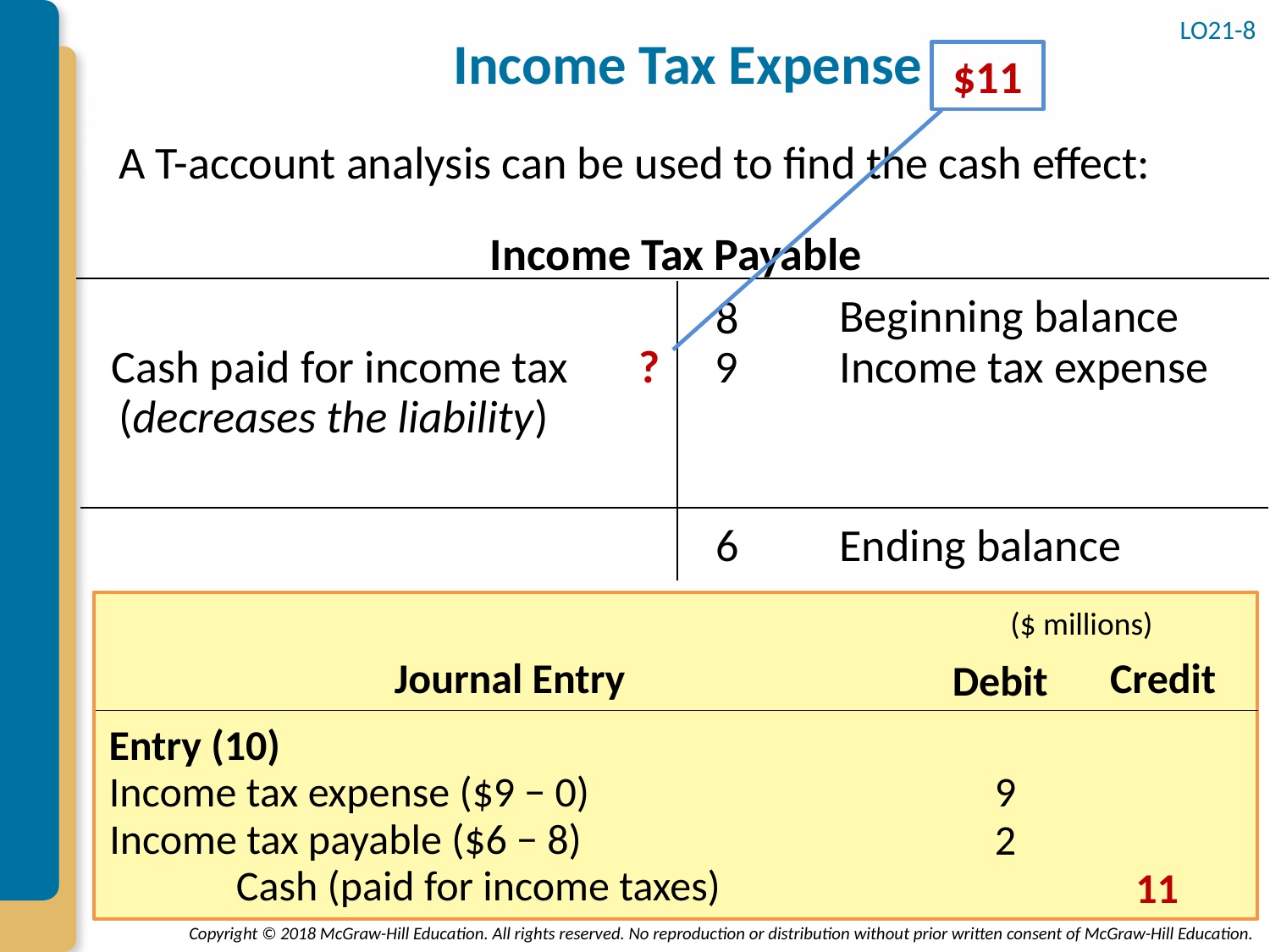

# Income Tax Expense
LO21-8
$11
A T-account analysis can be used to find the cash effect:
Income Tax Payable
Beginning balance
8
Cash paid for income tax
?
9
Income tax expense
(decreases the liability)
6
Ending balance

($ millions)
Journal Entry
Credit
Debit
Entry (10)
9
Income tax expense ($9 − 0)
Income tax payable ($6 − 8)
2
	Cash (paid for income taxes)
11